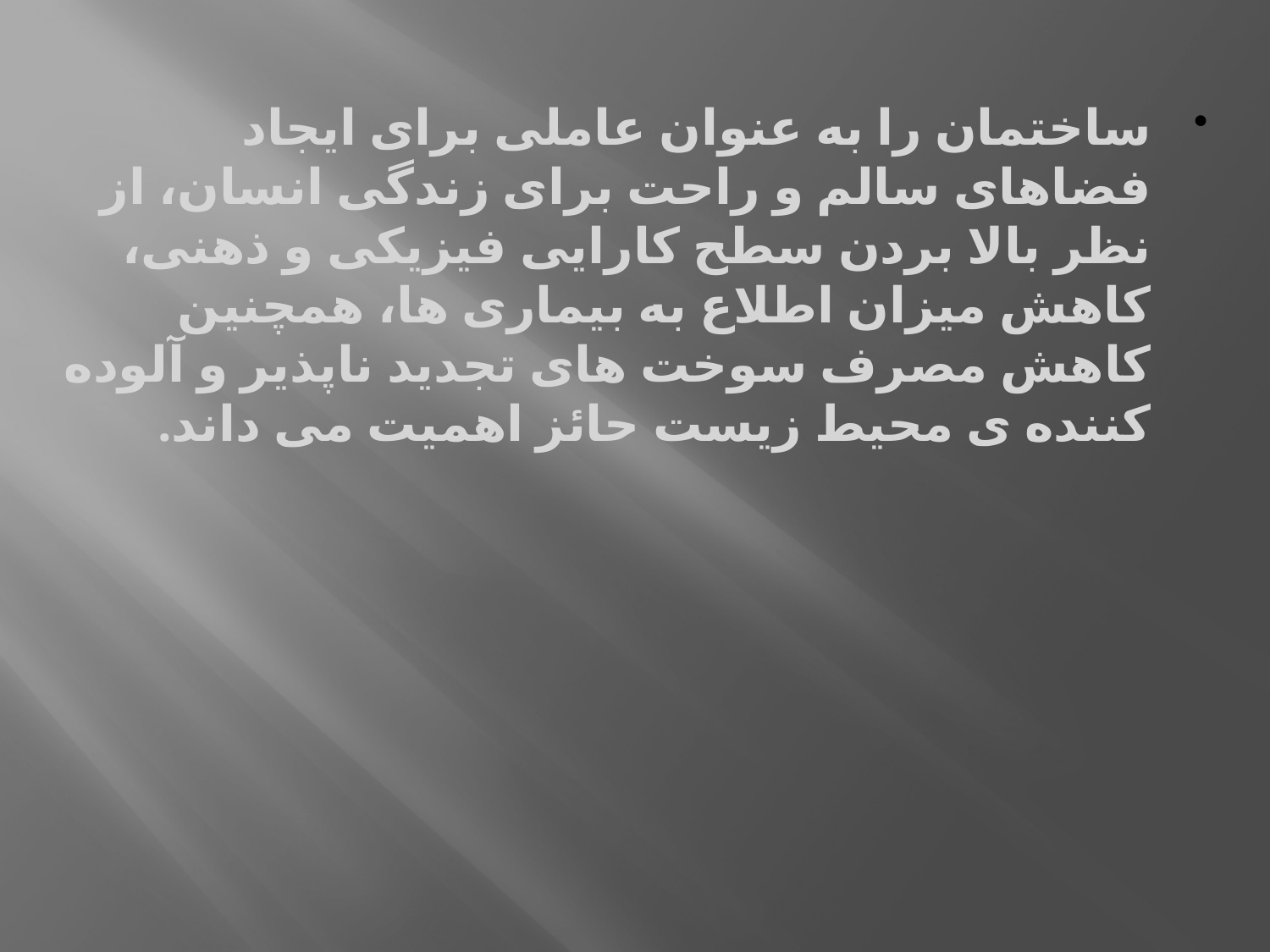

#
ساختمان را به عنوان عاملی برای ایجاد فضاهای سالم و راحت برای زندگی انسان، از نظر بالا بردن سطح کارایی فیزیکی و ذهنی، کاهش میزان اطلاع به بیماری ها، همچنین کاهش مصرف سوخت های تجدید ناپذیر و آلوده کننده ی محیط زیست حائز اهمیت می داند.